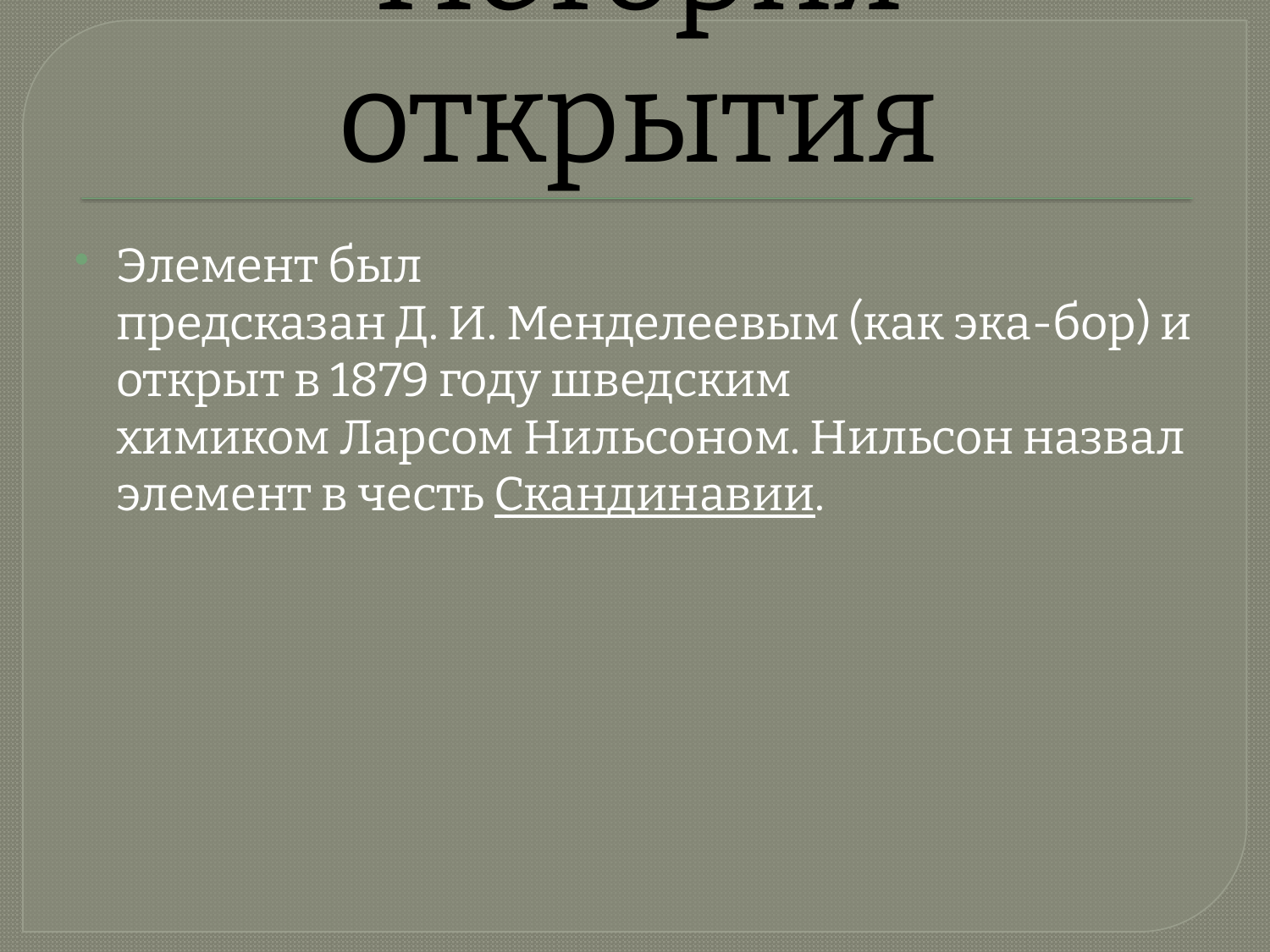

# История открытия
Элемент был предсказан Д. И. Менделеевым (как эка-бор) и открыт в 1879 году шведским химиком Ларсом Нильсоном. Нильсон назвал элемент в честь Скандинавии.